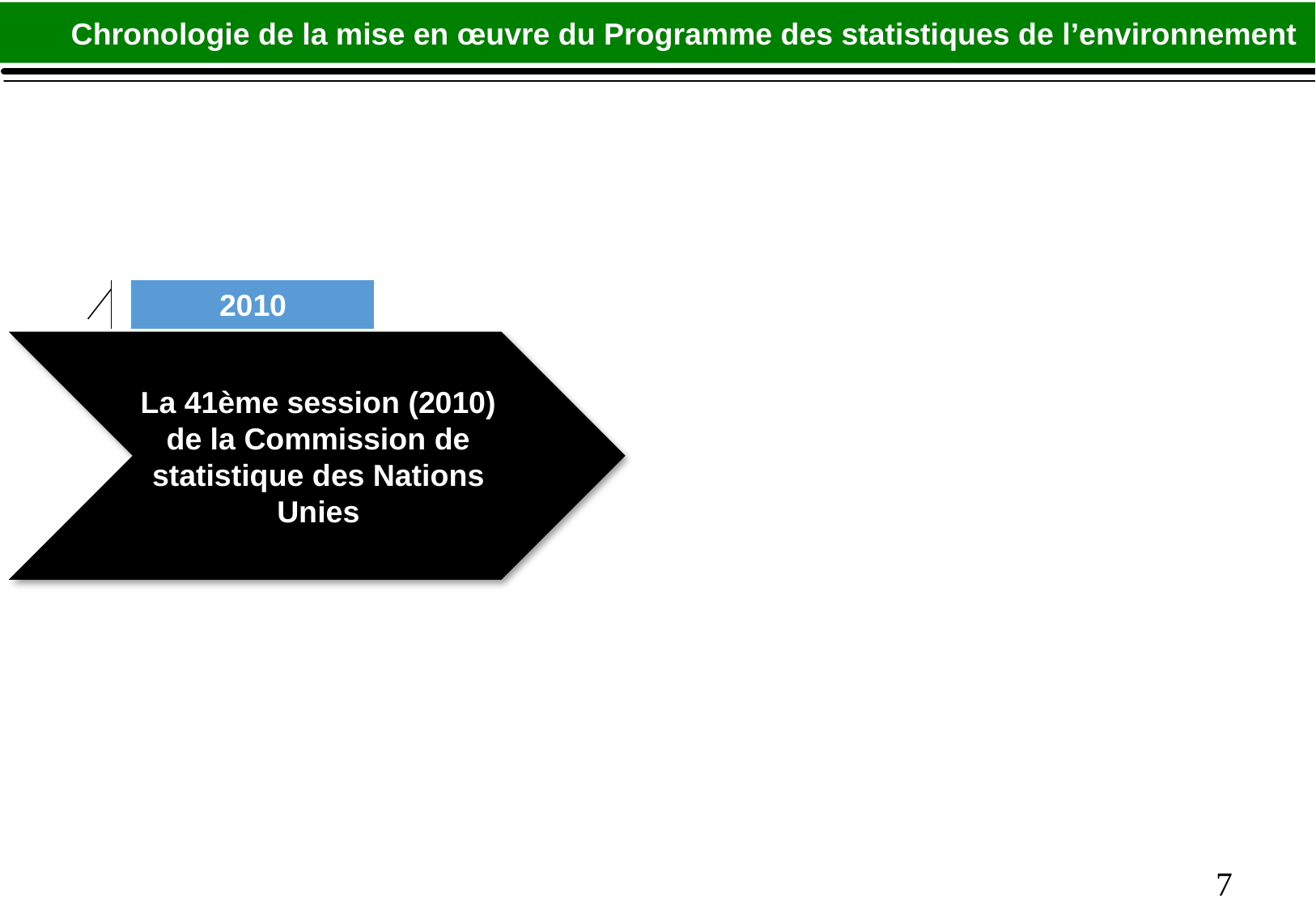

Chronologie de la mise en œuvre du Programme des statistiques de l’environnement

2010
La 41ème session (2010) de la Commission de statistique des Nations Unies
7